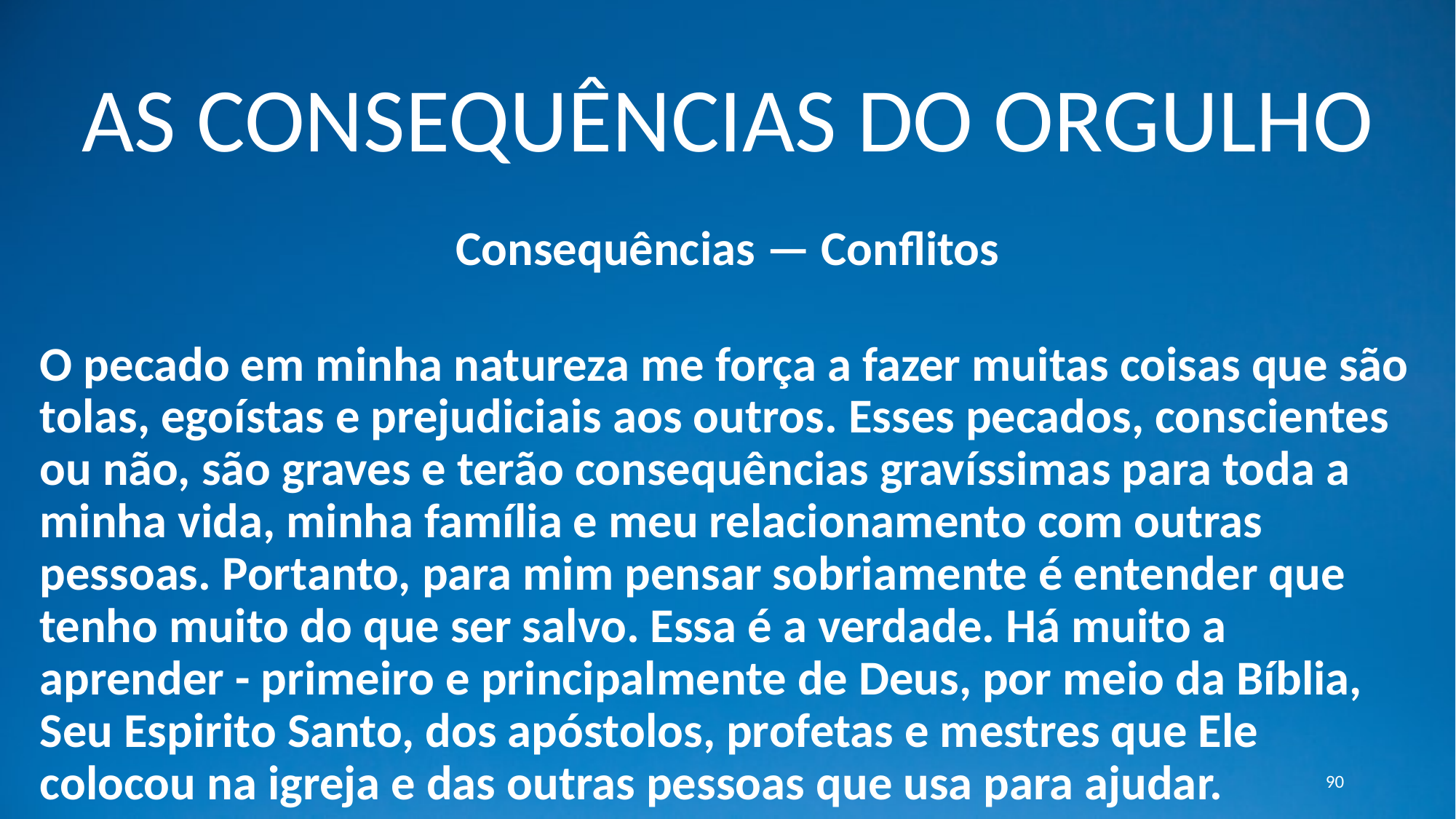

# AS CONSEQUÊNCIAS DO ORGULHO
Consequências — Conflitos

O pecado em minha natureza me força a fazer muitas coisas que são tolas, egoístas e prejudiciais aos outros. Esses pecados, conscientes ou não, são graves e terão consequências gravíssimas para toda a minha vida, minha família e meu relacionamento com outras pessoas. Portanto, para mim pensar sobriamente é entender que tenho muito do que ser salvo. Essa é a verdade. Há muito a aprender - primeiro e principalmente de Deus, por meio da Bíblia, Seu Espirito Santo, dos apóstolos, profetas e mestres que Ele colocou na igreja e das outras pessoas que usa para ajudar.
90